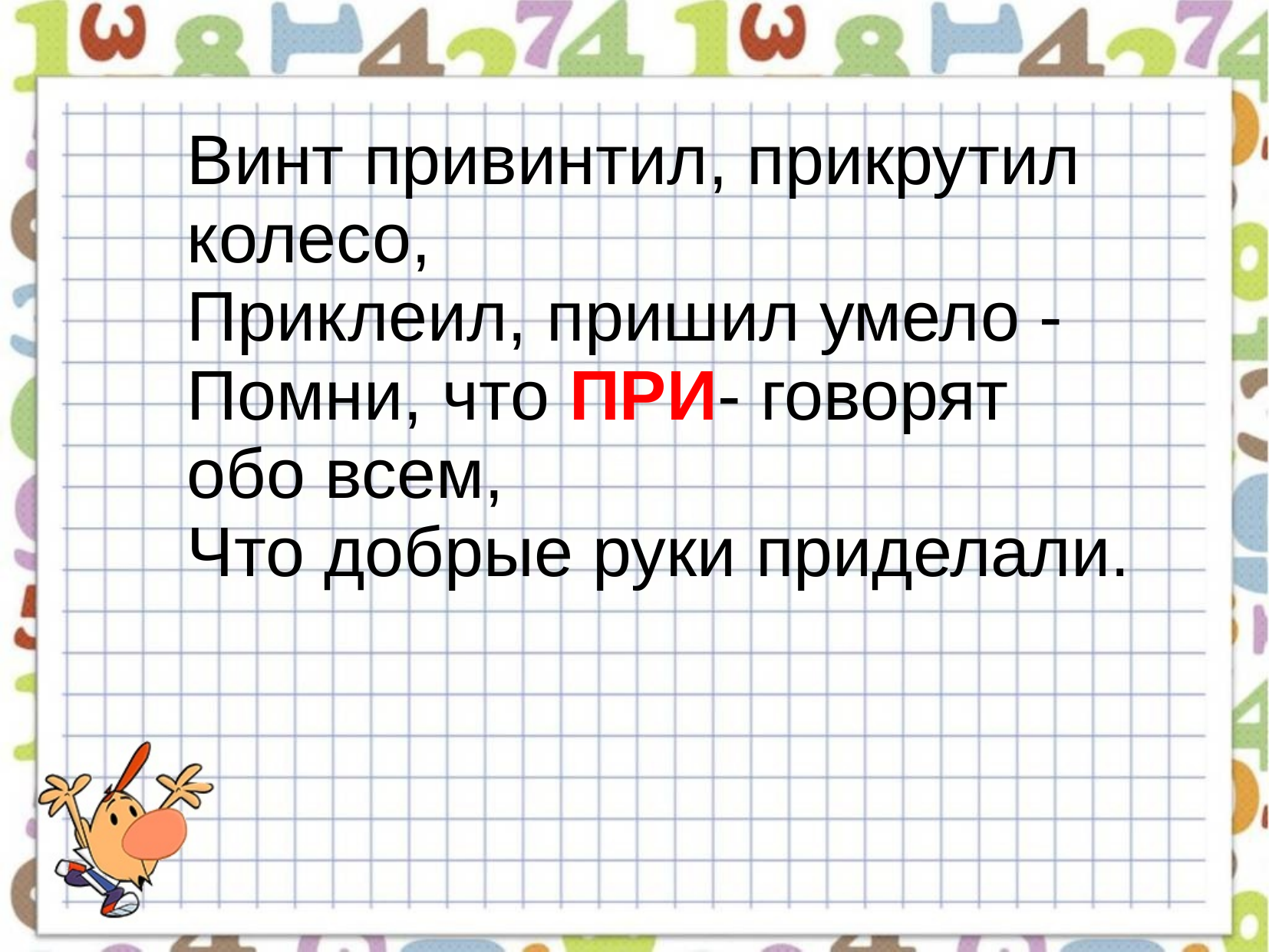

Винт привинтил, прикрутил колесо,
Приклеил, пришил умело -
Помни, что ПРИ- говорят обо всем,
Что добрые руки приделали.